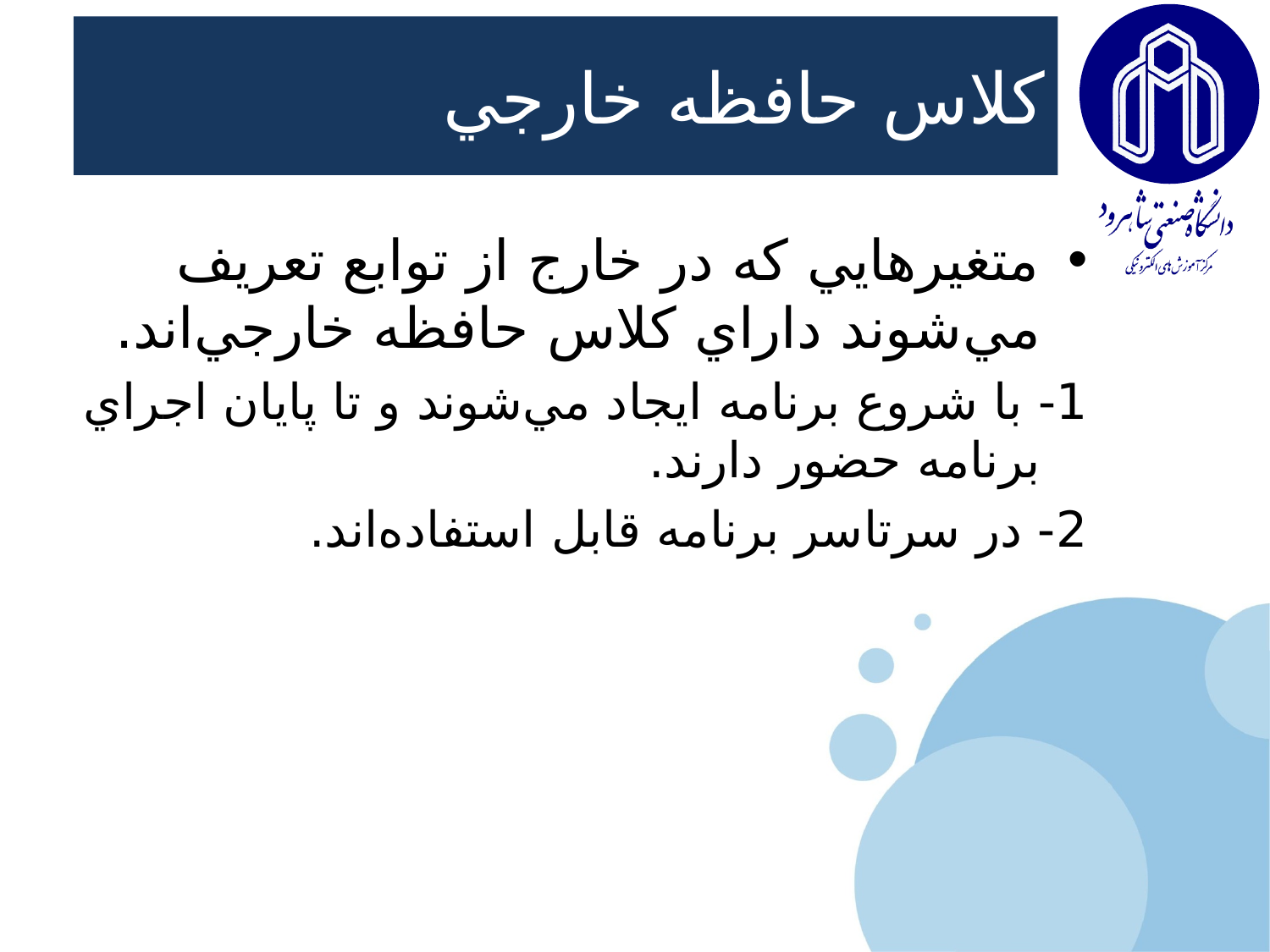

# کلاس حافظه خارجي
متغيرهايي که در خارج از توابع تعريف مي‌شوند داراي کلاس حافظه خارجي‌اند.
1- با شروع برنامه ايجاد مي‌شوند و تا پايان اجراي برنامه حضور دارند.
2- در سرتاسر برنامه قابل استفاده‌اند.